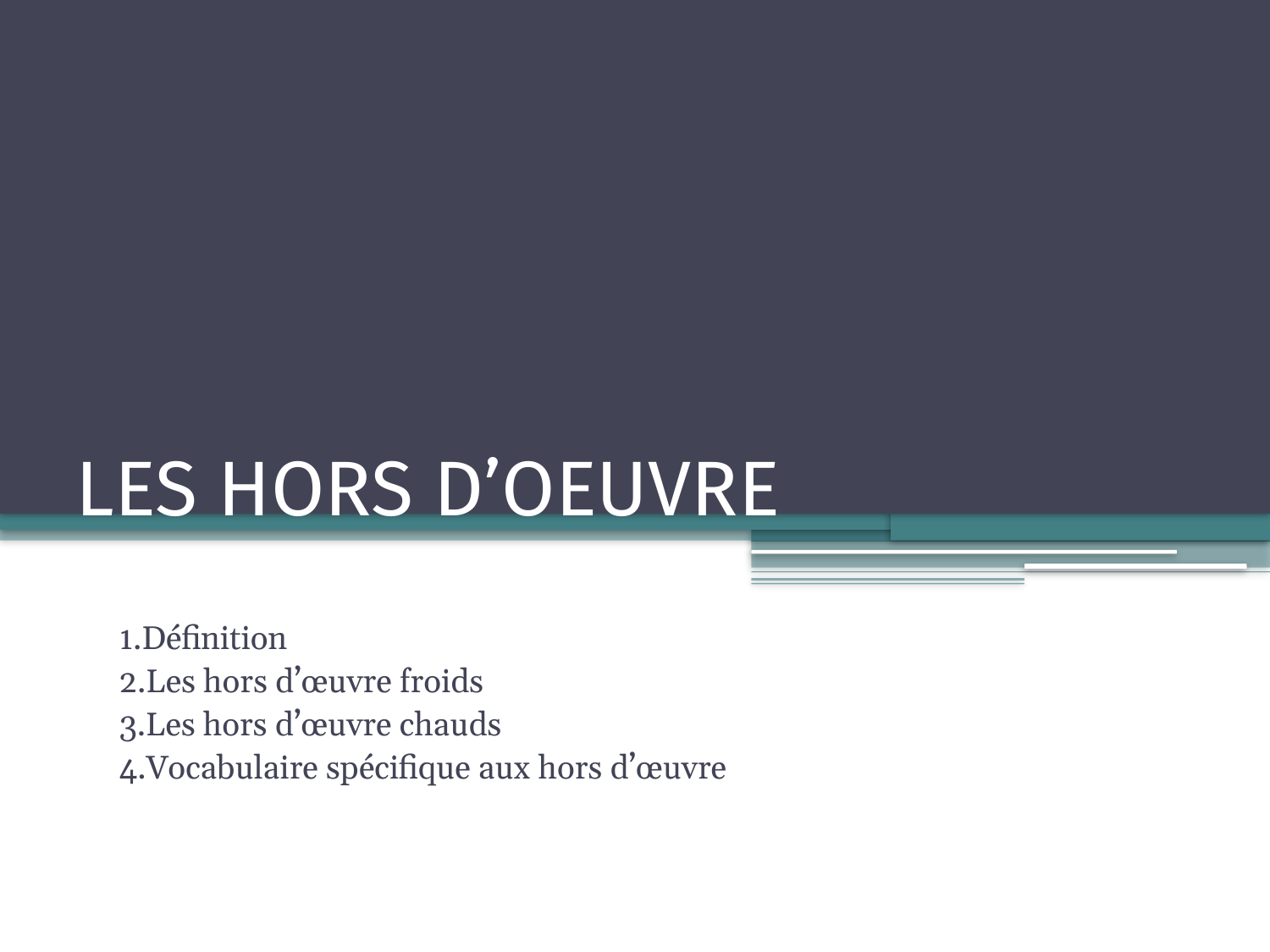

# LES HORS D’OEUVRE
1.Définition
2.Les hors d’œuvre froids
3.Les hors d’œuvre chauds
4.Vocabulaire spécifique aux hors d’œuvre